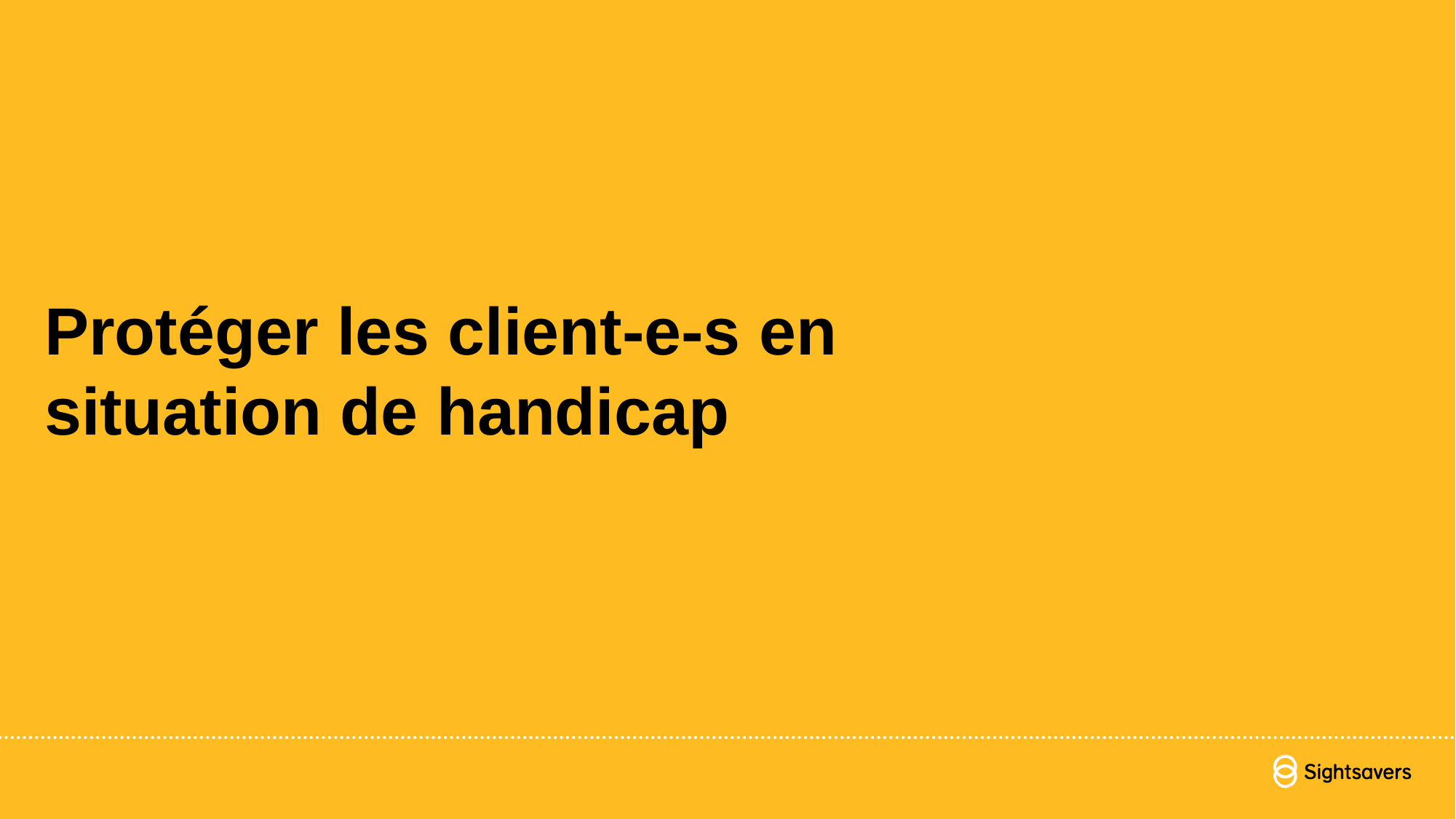

# Protéger les client-e-s en situation de handicap